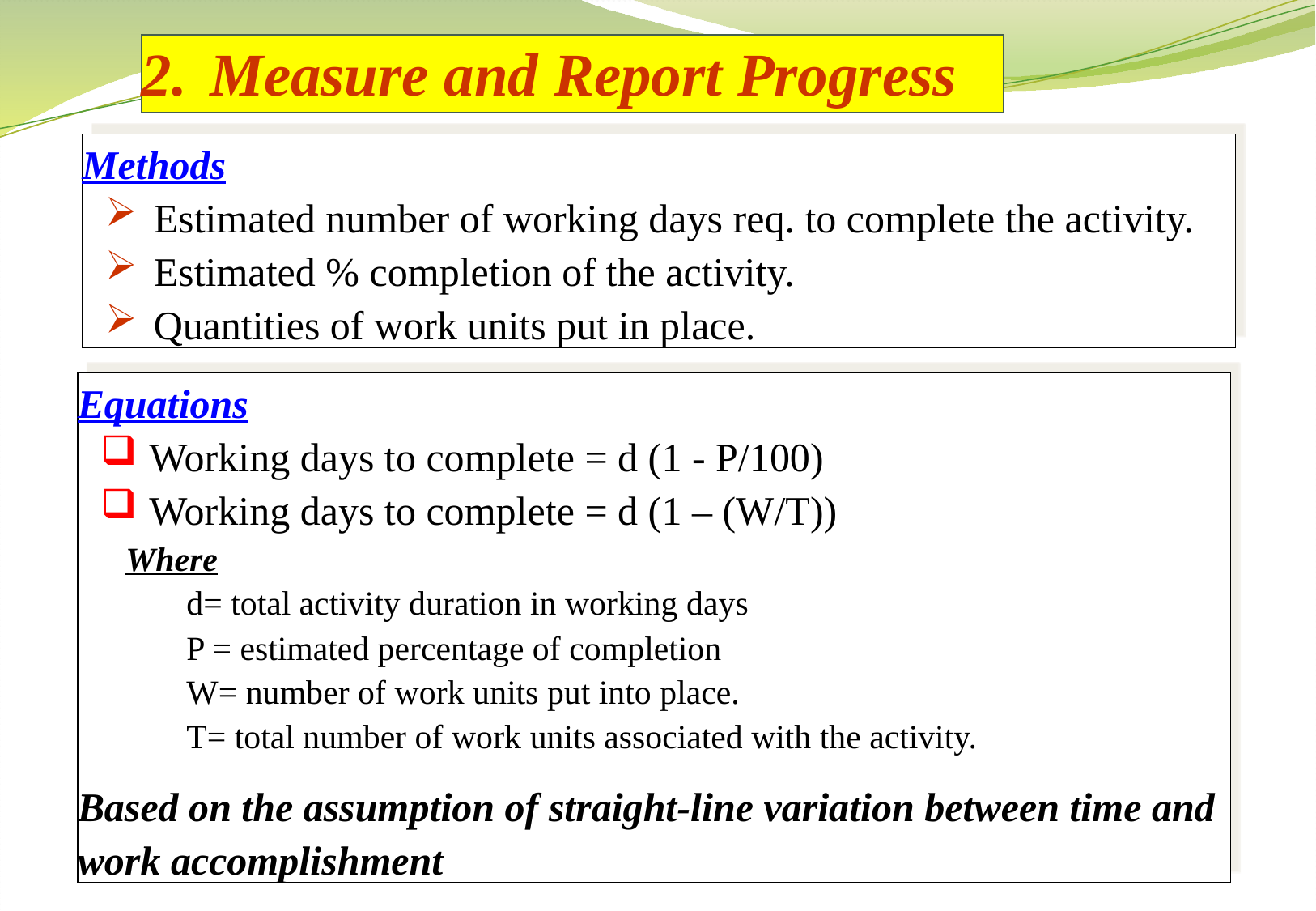

Measure and Report Progress
Methods
Estimated number of working days req. to complete the activity.
Estimated % completion of the activity.
Quantities of work units put in place.
Equations
Working days to complete = d (1 - P/100)
Working days to complete = d (1 – (W/T))
Where
d= total activity duration in working days
P = estimated percentage of completion
W= number of work units put into place.
T= total number of work units associated with the activity.
Based on the assumption of straight-line variation between time and work accomplishment